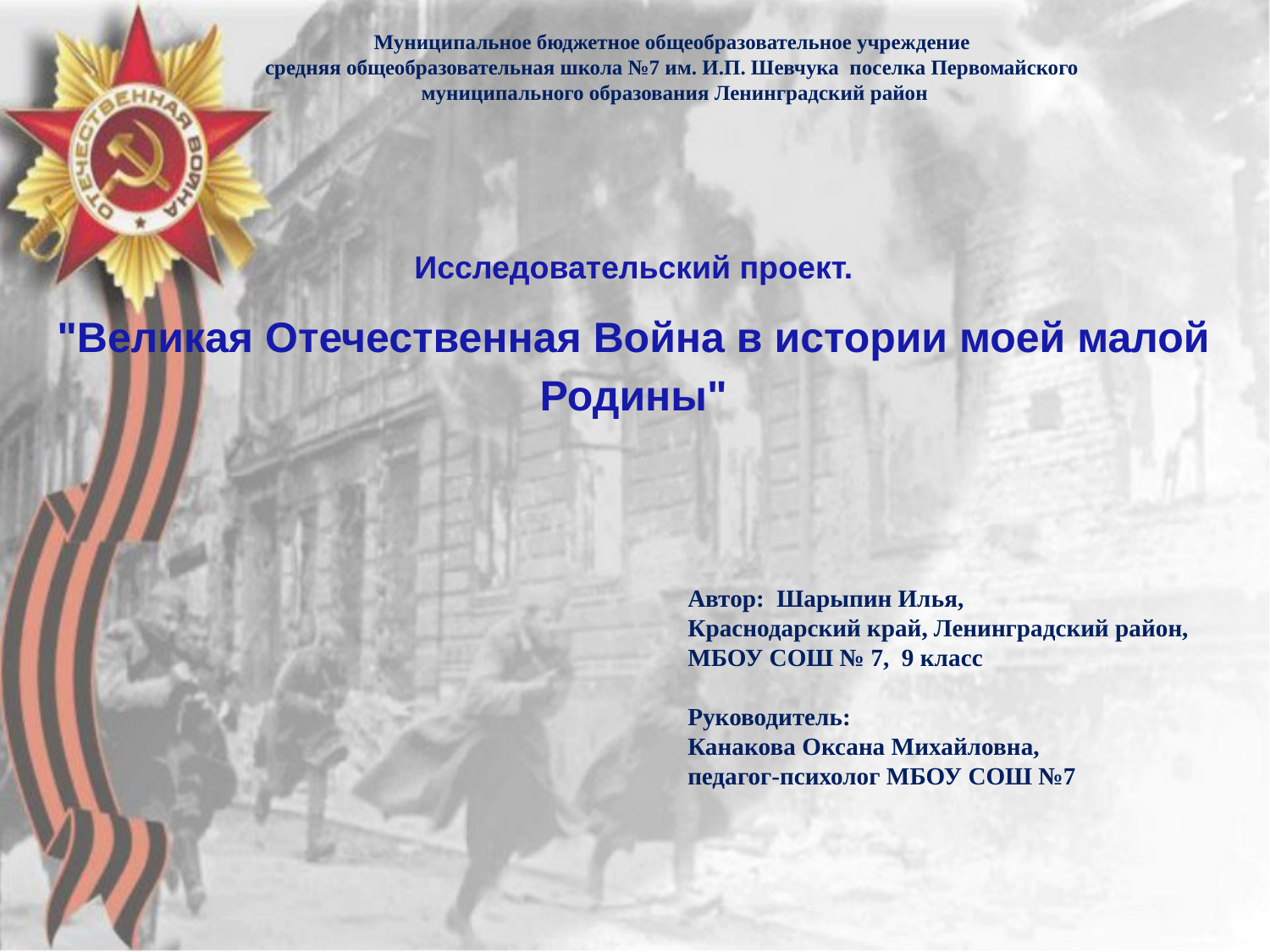

Муниципальное бюджетное общеобразовательное учреждение
средняя общеобразовательная школа №7 им. И.П. Шевчука  поселка Первомайского
муниципального образования Ленинградский район
Исследовательский проект.
"Великая Отечественная Война в истории моей малой Родины"

Автор:  Шарыпин Илья,
Краснодарский край, Ленинградский район,
МБОУ СОШ № 7,  9 класс

Руководитель:
Канакова Оксана Михайловна,
педагог-психолог МБОУ СОШ №7